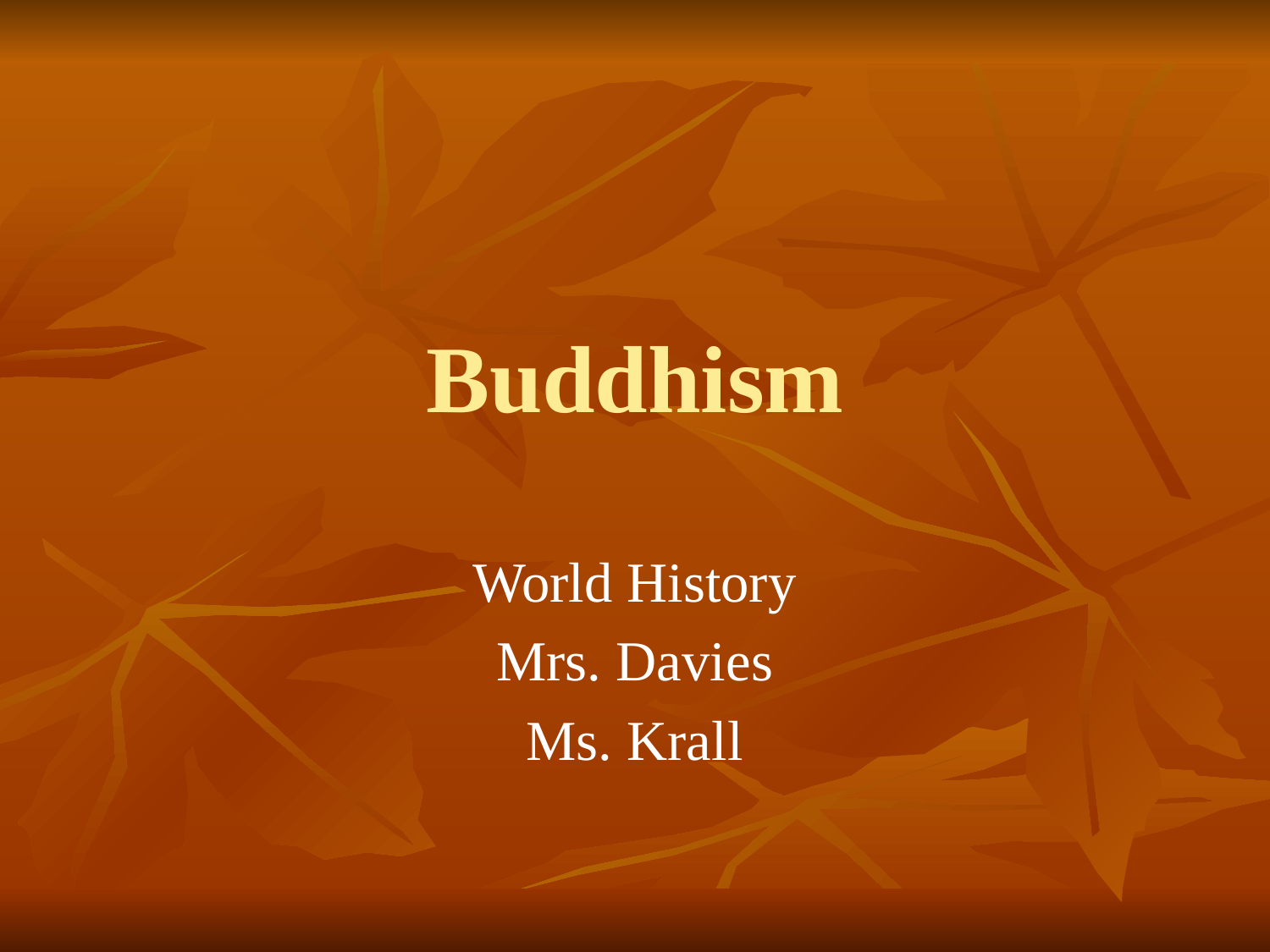

# Buddhism
World History
Mrs. Davies
Ms. Krall